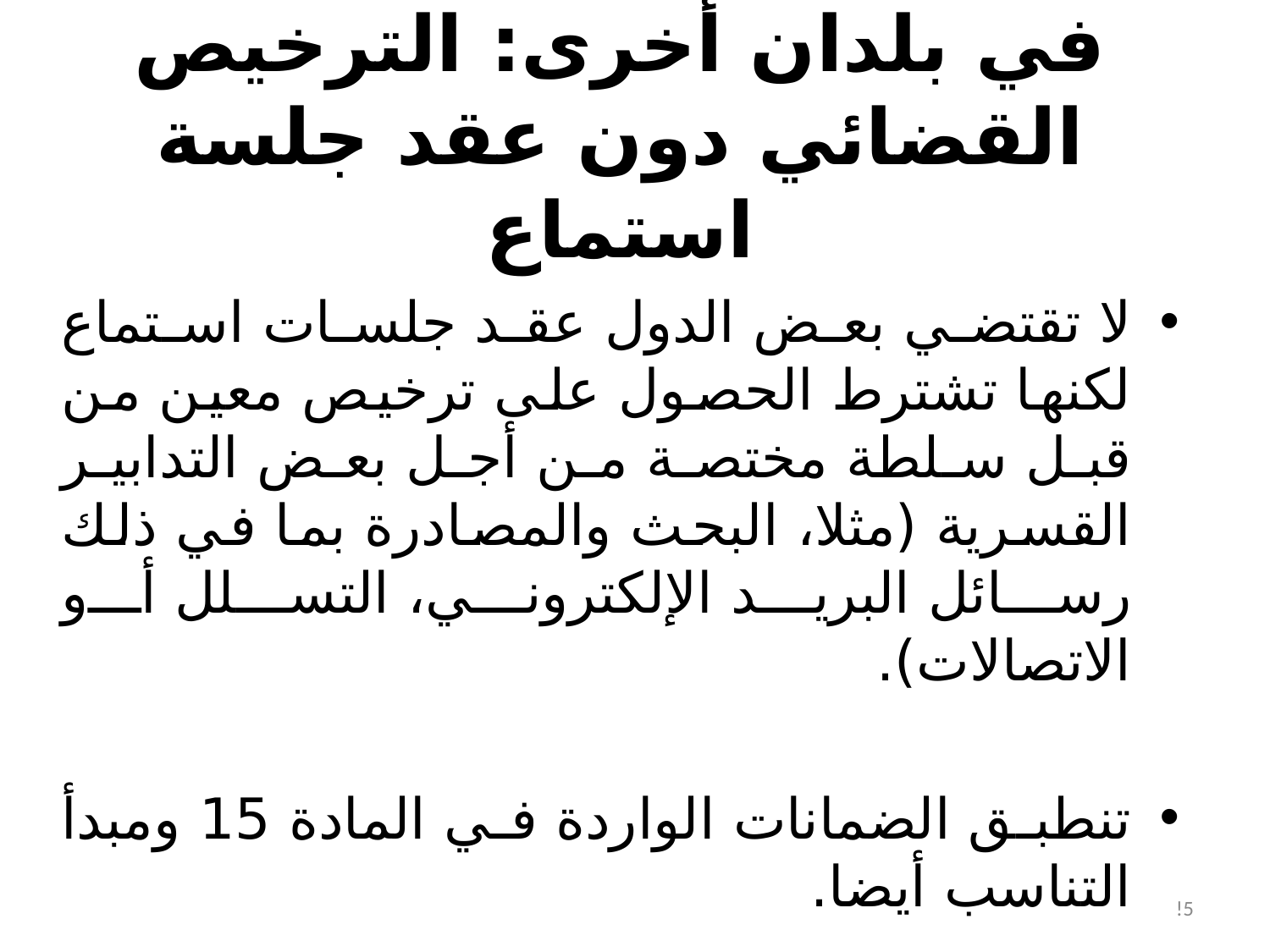

# في بلدان أخرى: الترخيص القضائي دون عقد جلسة استماع
لا تقتضي بعض الدول عقد جلسات استماع لكنها تشترط الحصول على ترخيص معين من قبل سلطة مختصة من أجل بعض التدابير القسرية (مثلا، البحث والمصادرة بما في ذلك رسائل البريد الإلكتروني، التسلل أو الاتصالات).

تنطبق الضمانات الواردة في المادة 15 ومبدأ التناسب أيضا.
!5